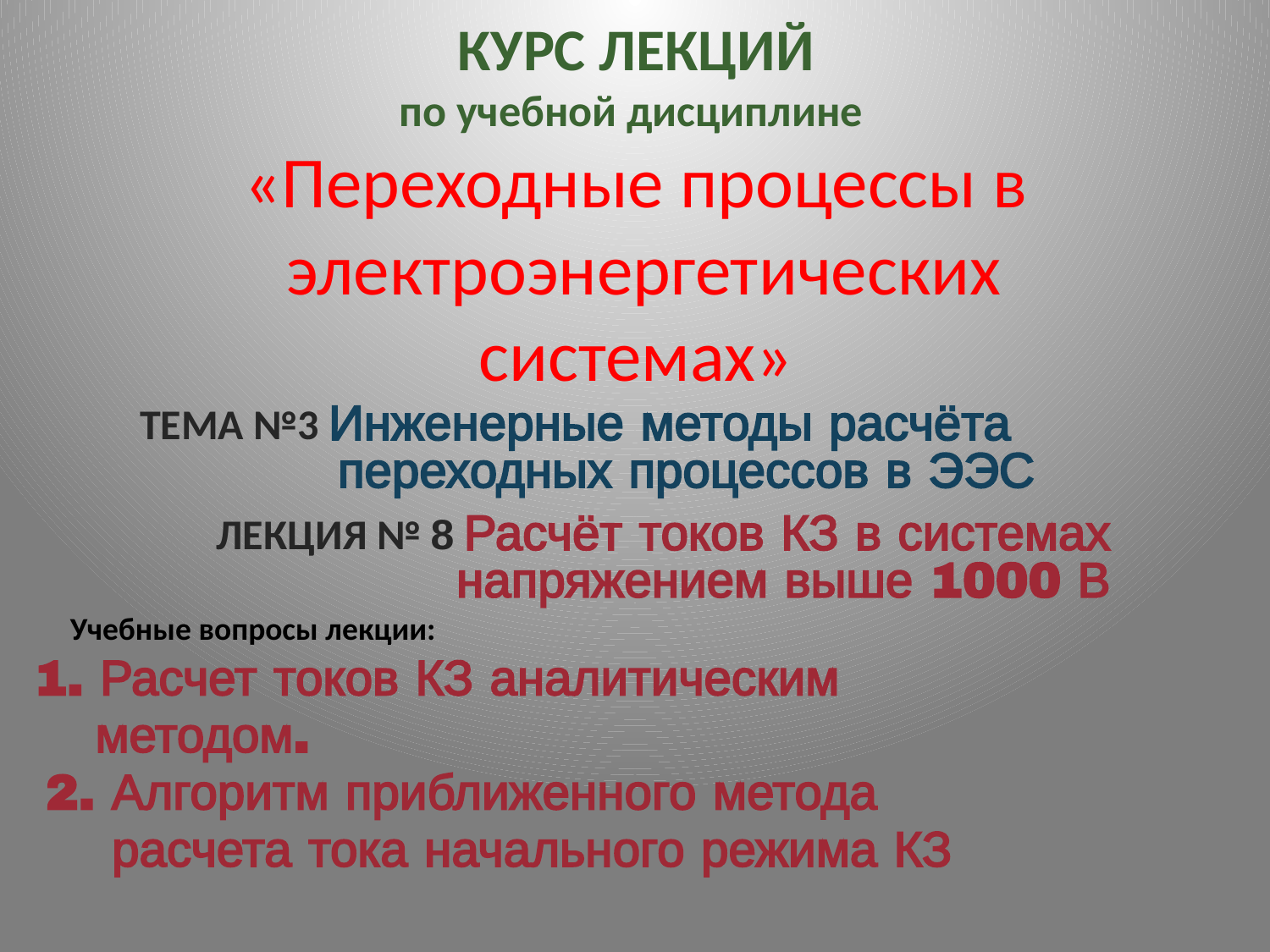

# КУРС ЛЕКЦИЙ по учебной дисциплине «Переходные процессы в электроэнергетических системах»
ТЕМА №3 Инженерные методы расчёта
            переходных процессов в ЭЭС

      ЛЕКЦИЯ № 8 Расчёт токов КЗ в системах
                  напряжением выше 1000 В
        Учебные вопросы лекции:
   1. Расчет токов КЗ аналитическим
     методом.
  2. Алгоритм приближенного метода
      расчета тока начального режима КЗ